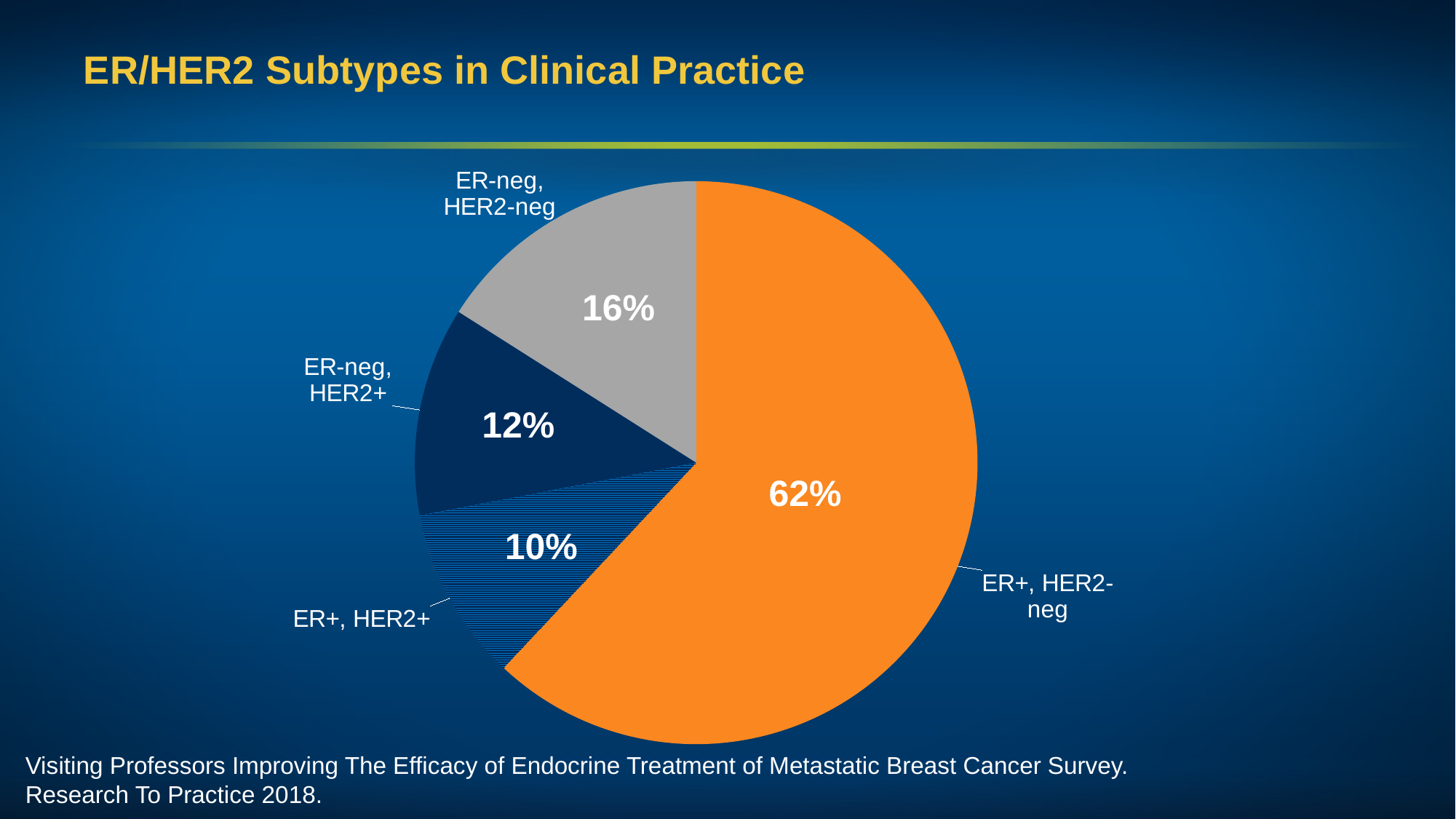

# ER/HER2 Subtypes in Clinical Practice

### Chart

| Category | Sales |
|---|---|
| ER-positive, HER2-negative | 0.62 |
| ER-positive, HER2-positive | 0.1 |
| ER-negative, HER2-positive  | 0.12 |
| ER-negative, HER2-negative | 0.16 |
16%
12%
62%
10%
Visiting Professors Improving The Efficacy of Endocrine Treatment of Metastatic Breast Cancer Survey.
Research To Practice 2018.